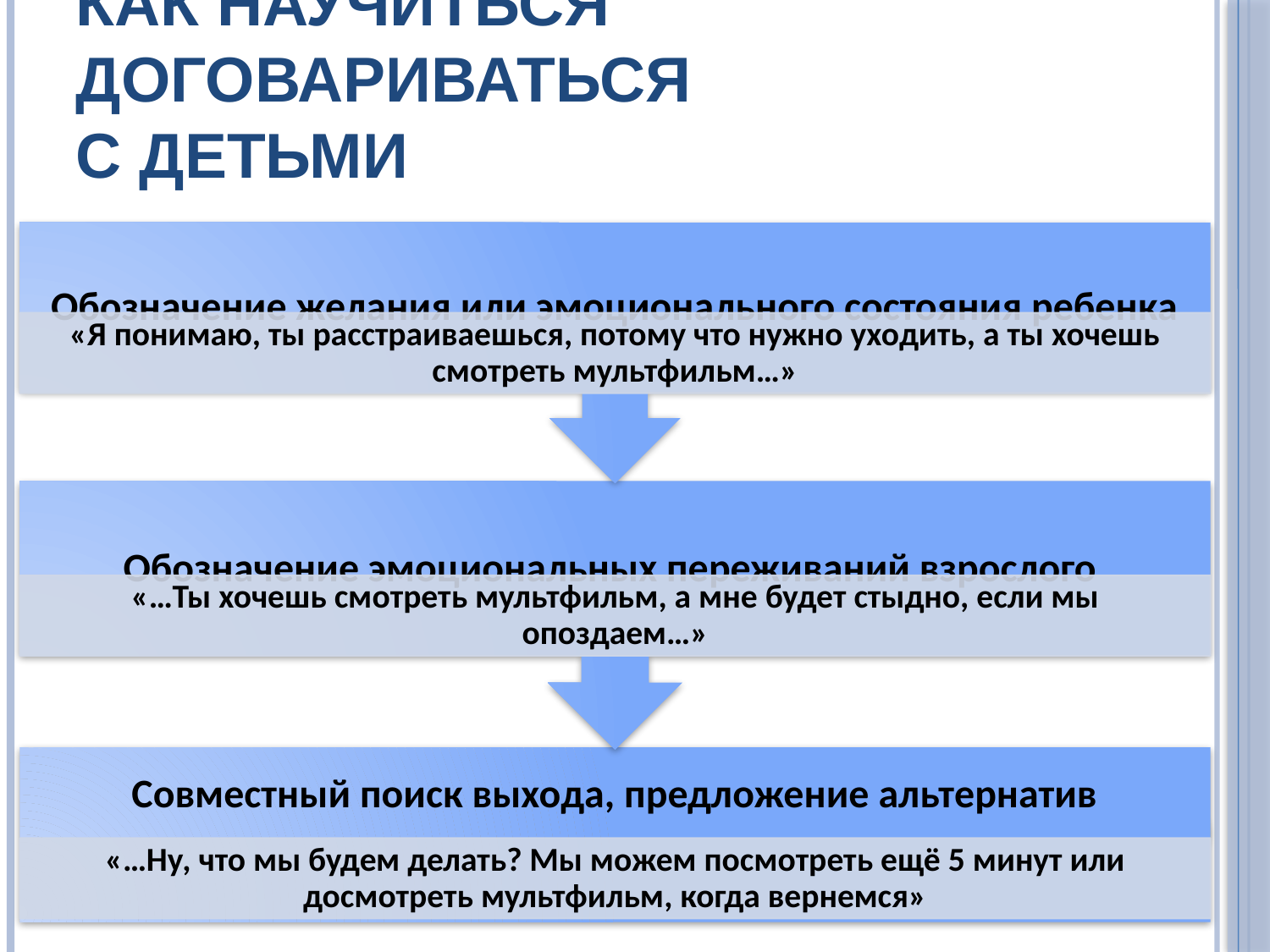

# Как научиться договариваться с детьми
Совместный поиск выхода, предложение альтернатив
«…Ну, что мы будем делать? Мы можем посмотреть ещё 5 минут или досмотреть мультфильм, когда вернемся»
Обозначение эмоциональных переживаний взрослого
«…Ты хочешь смотреть мультфильм, а мне будет стыдно, если мы опоздаем…»
Обозначение желания или эмоционального состояния ребенка
«Я понимаю, ты расстраиваешься, потому что нужно уходить, а ты хочешь смотреть мультфильм…»